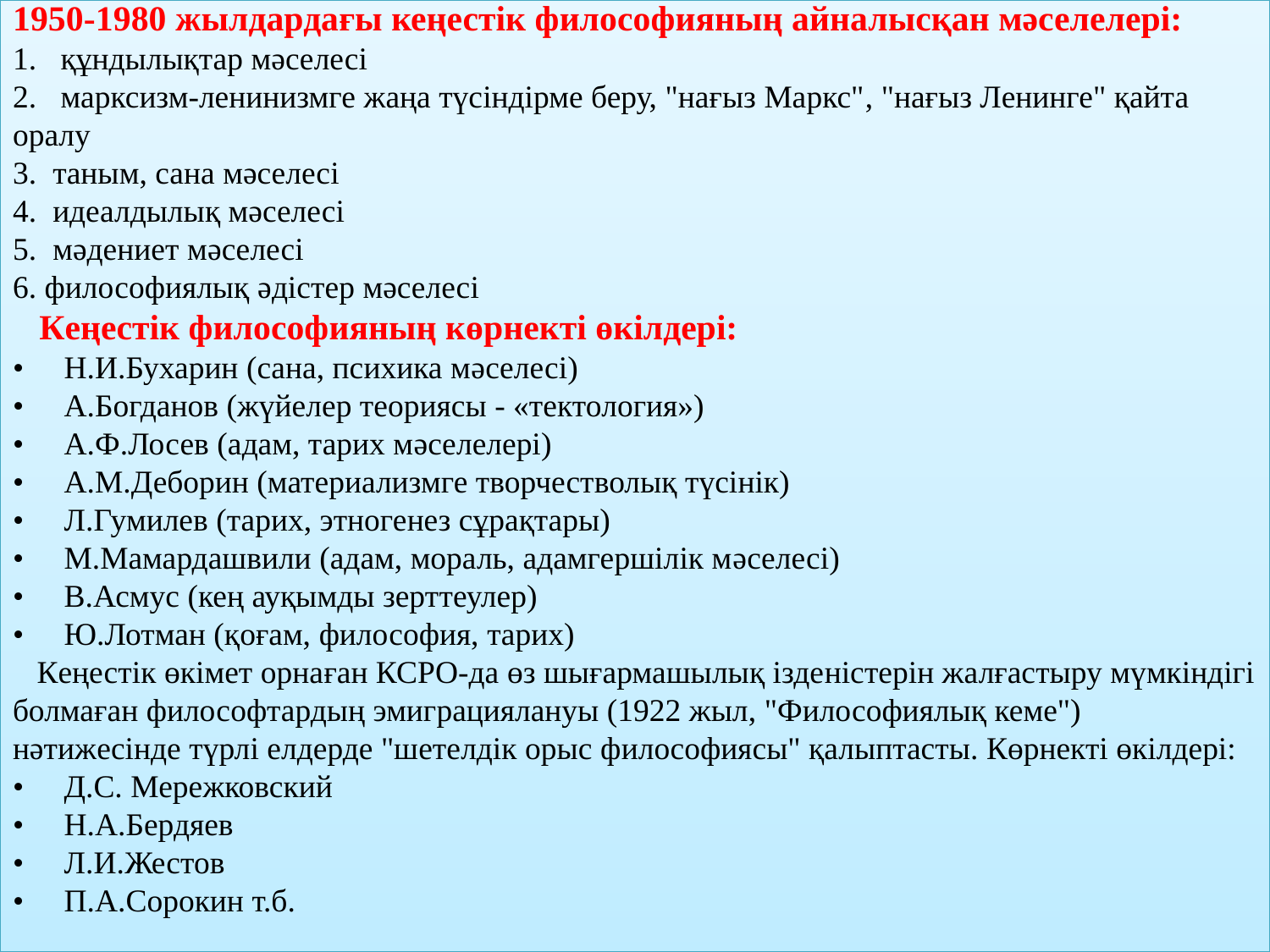

# 1950-1980 жылдардағы кеңестік философияның айналысқан мәселелері: 1.   құндылықтар мәселесі 2.   марксизм-ленинизмге жаңа түсіндірме беру, "нағыз Маркс", "нағыз Ленинге" қайта оралу 3.  таным, сана мәселесі 4.  идеалдылық мәселесі 5.  мәдениет мәселесі 6. философиялық әдістер мәселесі Кеңестік философияның көрнекті өкілдері: •     Н.И.Бухарин (сана, психика мәселесі) •     А.Богданов (жүйелер теориясы - «тектология») •     А.Ф.Лосев (адам, тарих мәселелері) •     А.М.Деборин (материализмге творчестволық түсінік) •     Л.Гумилев (тарих, этногенез сұрақтары) •     М.Мамардашвили (адам, мораль, адамгершілік мәселесі) •     В.Асмус (кең ауқымды зерттеулер) •     Ю.Лотман (қоғам, философия, тарих) Кеңестік өкімет орнаған КСРО-да өз шығармашылық ізденістерін жалғастыру мүмкіндігі болмаған философтардың эмиграциялануы (1922 жыл, "Философиялық кеме") нәтижесінде түрлі елдерде "шетелдік орыс философиясы" қалыптасты. Көрнекті өкілдері: •     Д.С. Мережковский •     Н.А.Бердяев •     Л.И.Жестов •     П.А.Сорокин т.б.